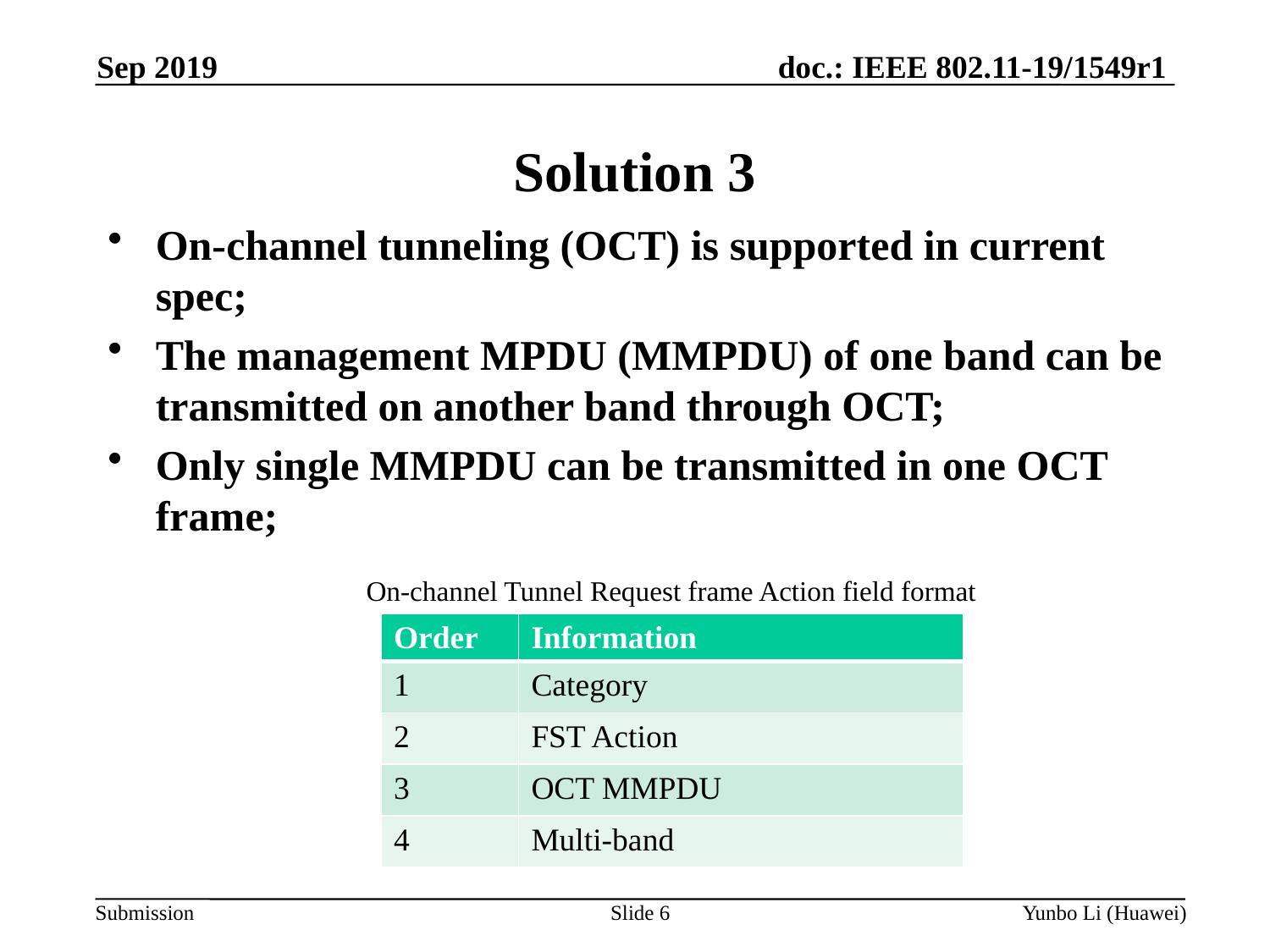

Sep 2019
Solution 3
On-channel tunneling (OCT) is supported in current spec;
The management MPDU (MMPDU) of one band can be transmitted on another band through OCT;
Only single MMPDU can be transmitted in one OCT frame;
On-channel Tunnel Request frame Action field format
| Order | Information |
| --- | --- |
| 1 | Category |
| 2 | FST Action |
| 3 | OCT MMPDU |
| 4 | Multi-band |
Slide 6
Yunbo Li (Huawei)